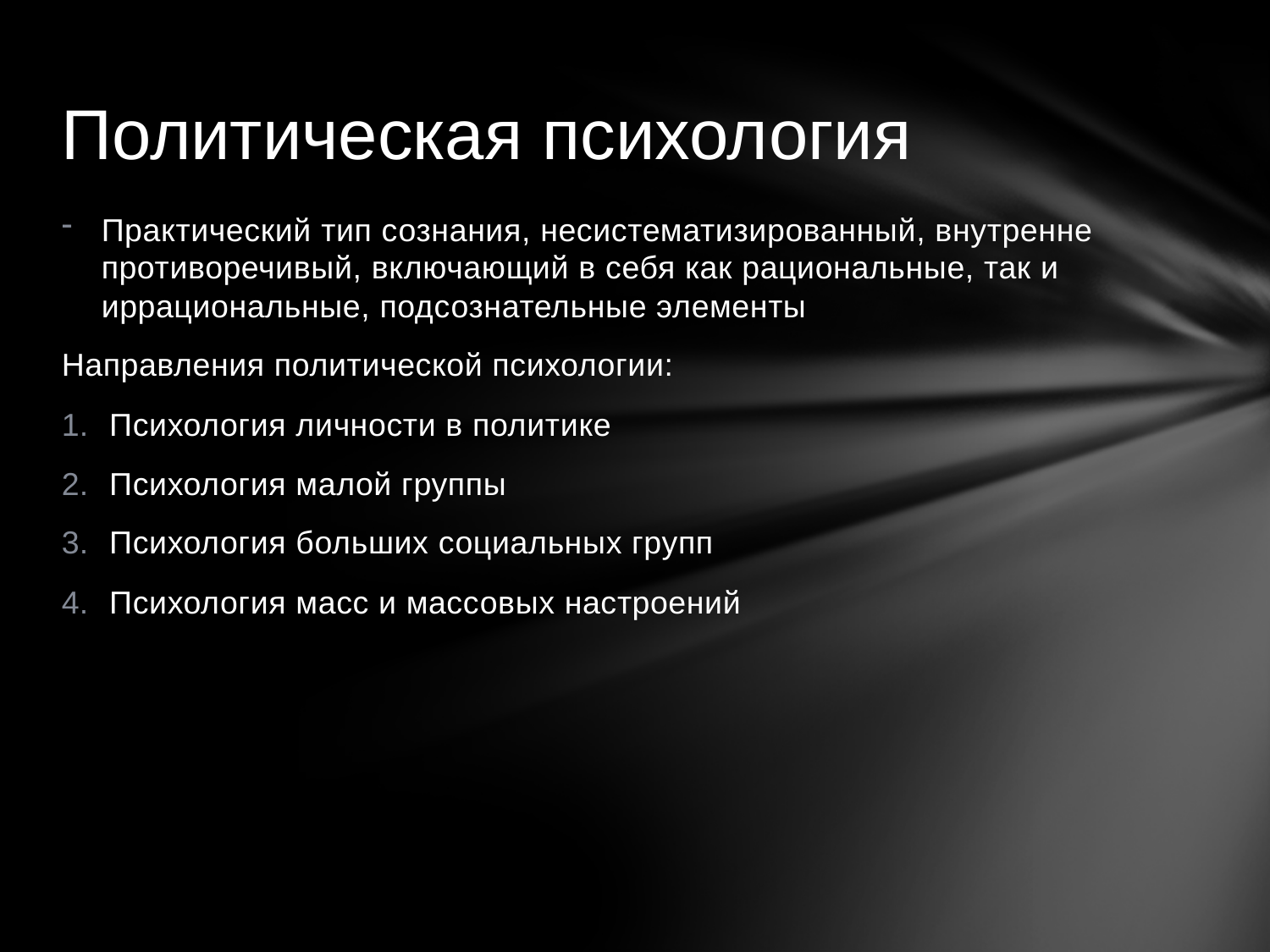

# Политическая психология
Практический тип сознания, несистематизированный, внутренне противоречивый, включающий в себя как рациональные, так и иррациональные, подсознательные элементы
Направления политической психологии:
Психология личности в политике
Психология малой группы
Психология больших социальных групп
Психология масс и массовых настроений